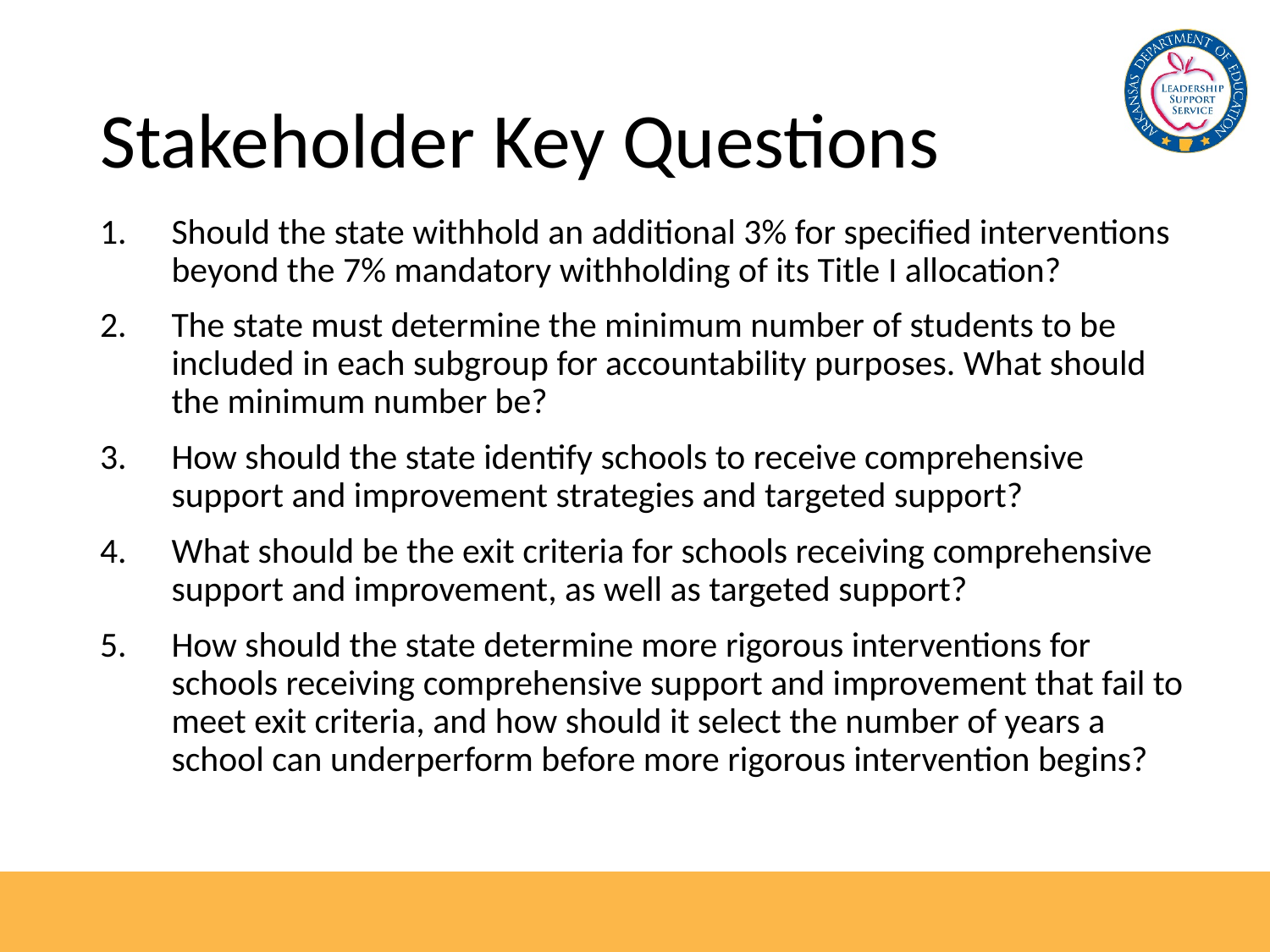

# Stakeholder Key Questions
Should the state withhold an additional 3% for specified interventions beyond the 7% mandatory withholding of its Title I allocation?
The state must determine the minimum number of students to be included in each subgroup for accountability purposes. What should the minimum number be?
How should the state identify schools to receive comprehensive support and improvement strategies and targeted support?
What should be the exit criteria for schools receiving comprehensive support and improvement, as well as targeted support?
How should the state determine more rigorous interventions for schools receiving comprehensive support and improvement that fail to meet exit criteria, and how should it select the number of years a school can underperform before more rigorous intervention begins?